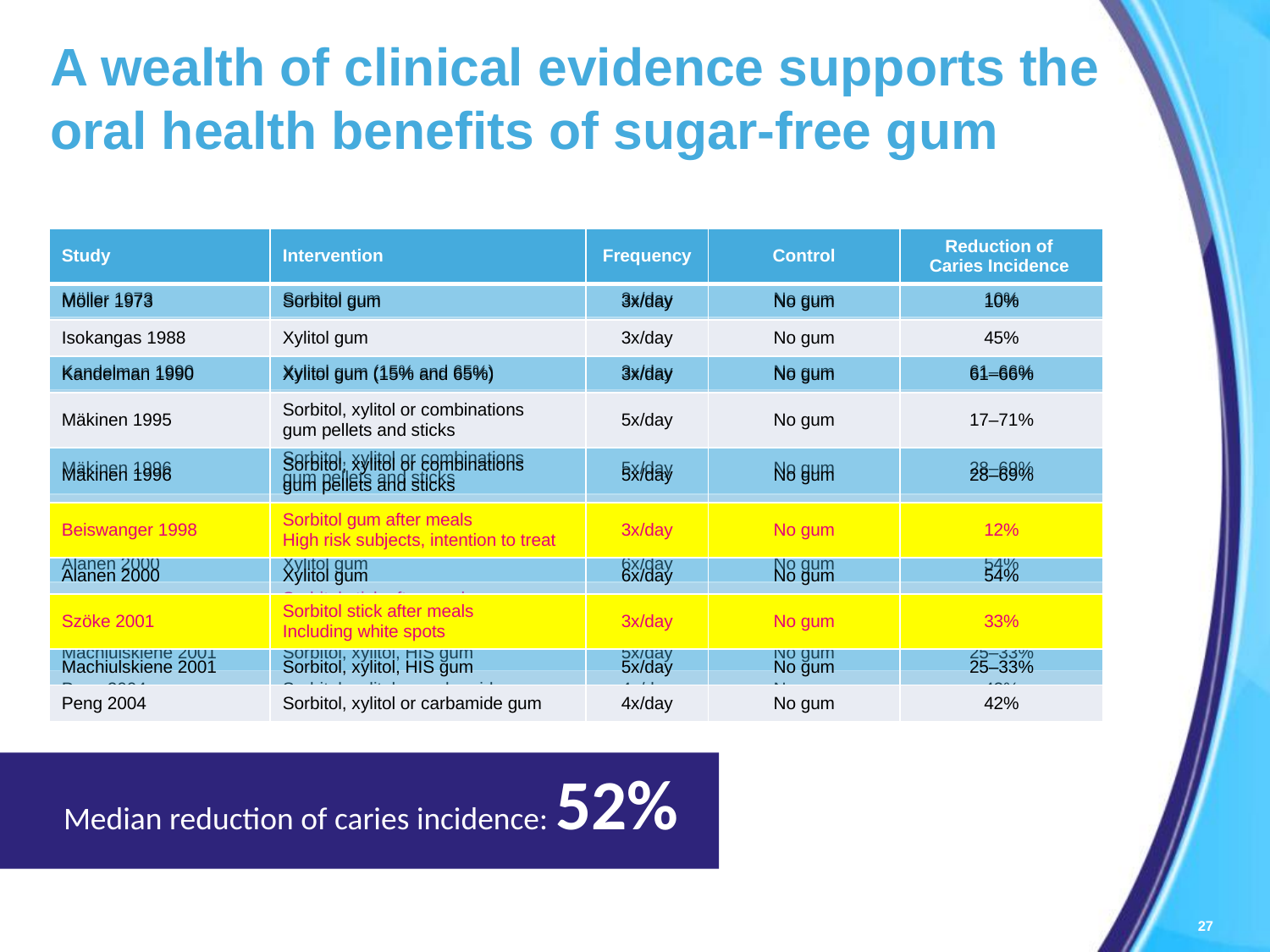

# A wealth of clinical evidence supports the oral health benefits of sugar-free gum
| Study | Intervention | Frequency | Control | Reduction of Caries Incidence |
| --- | --- | --- | --- | --- |
| Möller 1973 | Sorbitol gum | 3x/day | No gum | 10% |
| Isokangas 1988 | Xylitol gum | 3x/day | No gum | 45% |
| Kandelman 1990 | Xylitol gum (15% and 65%) | 3x/day | No gum | 61–66% |
| Mäkinen 1995 | Sorbitol, xylitol or combinations gum pellets and sticks | 5x/day | No gum | 17–71% |
| Mäkinen 1996 | Sorbitol, xylitol or combinations gum pellets and sticks | 5x/day | No gum | 28–69% |
| Beiswanger 1998 | Sorbitol gum after meals High risk subjects, intention to treat | 3x/day | No gum | 12% |
| Alanen 2000 | Xylitol gum | 6x/day | No gum | 54% |
| Szöke 2001 | Sorbitol stick after meals Including white spots | 3x/day | No gum | 33% |
| Machiulskiene 2001 | Sorbitol, xylitol, HIS gum | 5x/day | No gum | 25–33% |
| Peng 2004 | Sorbitol, xylitol or carbamide gum | 4x/day | No gum | 42% |
| Study | Intervention | Frequency | Control | Reduction of Caries Incidence |
| --- | --- | --- | --- | --- |
| Möller 1973 | Sorbitol gum | 3x/day | No gum | 10% |
| Isokangas 1988 | Xylitol gum | 3x/day | No gum | 45% |
| Kandelman 1990 | Xylitol gum (15% and 65%) | 3x/day | No gum | 61–66% |
| Mäkinen 1995 | Sorbitol, xylitol or combinations gum pellets and sticks | 5x/day | No gum | 17–71% |
| Mäkinen 1996 | Sorbitol, xylitol or combinations gum pellets and sticks | 5x/day | No gum | 28–69% |
| Beiswanger 1998 | Sorbitol gum after meals High risk subjects, intention to treat | 3x/day | No gum | 12% |
| Alanen 2000 | Xylitol gum | 6x/day | No gum | 54% |
| Szöke 2001 | Sorbitol stick after meals Including white spots | 3x/day | No gum | 33% |
| Machiulskiene 2001 | Sorbitol, xylitol, HIS gum | 5x/day | No gum | 25–33% |
| Peng 2004 | Sorbitol, xylitol or carbamide gum | 4x/day | No gum | 42% |
Median reduction of caries incidence: 52%
27